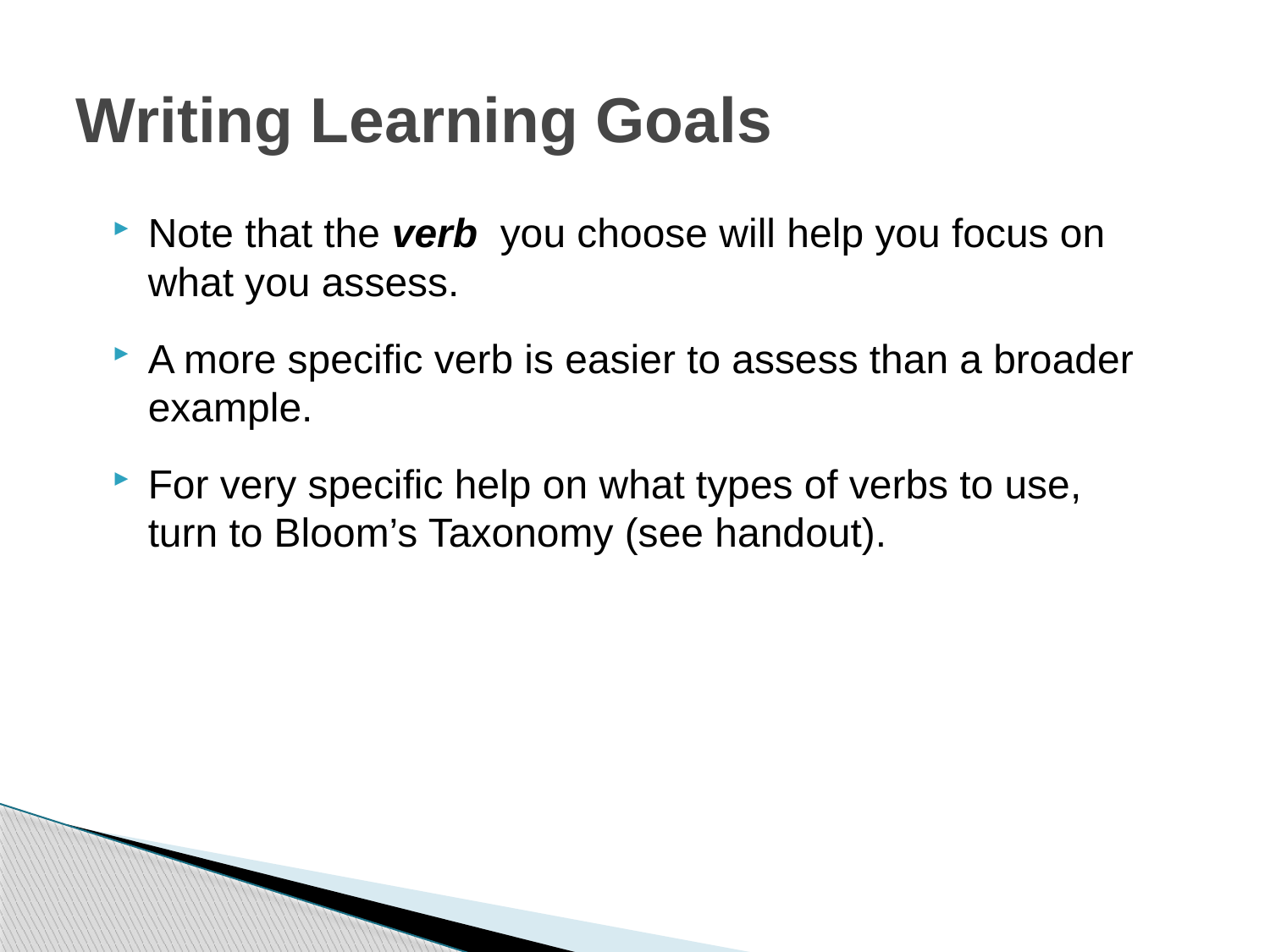

# Writing Learning Goals
Note that the verb  you choose will help you focus on what you assess.
A more specific verb is easier to assess than a broader example.
For very specific help on what types of verbs to use, turn to Bloom’s Taxonomy (see handout).